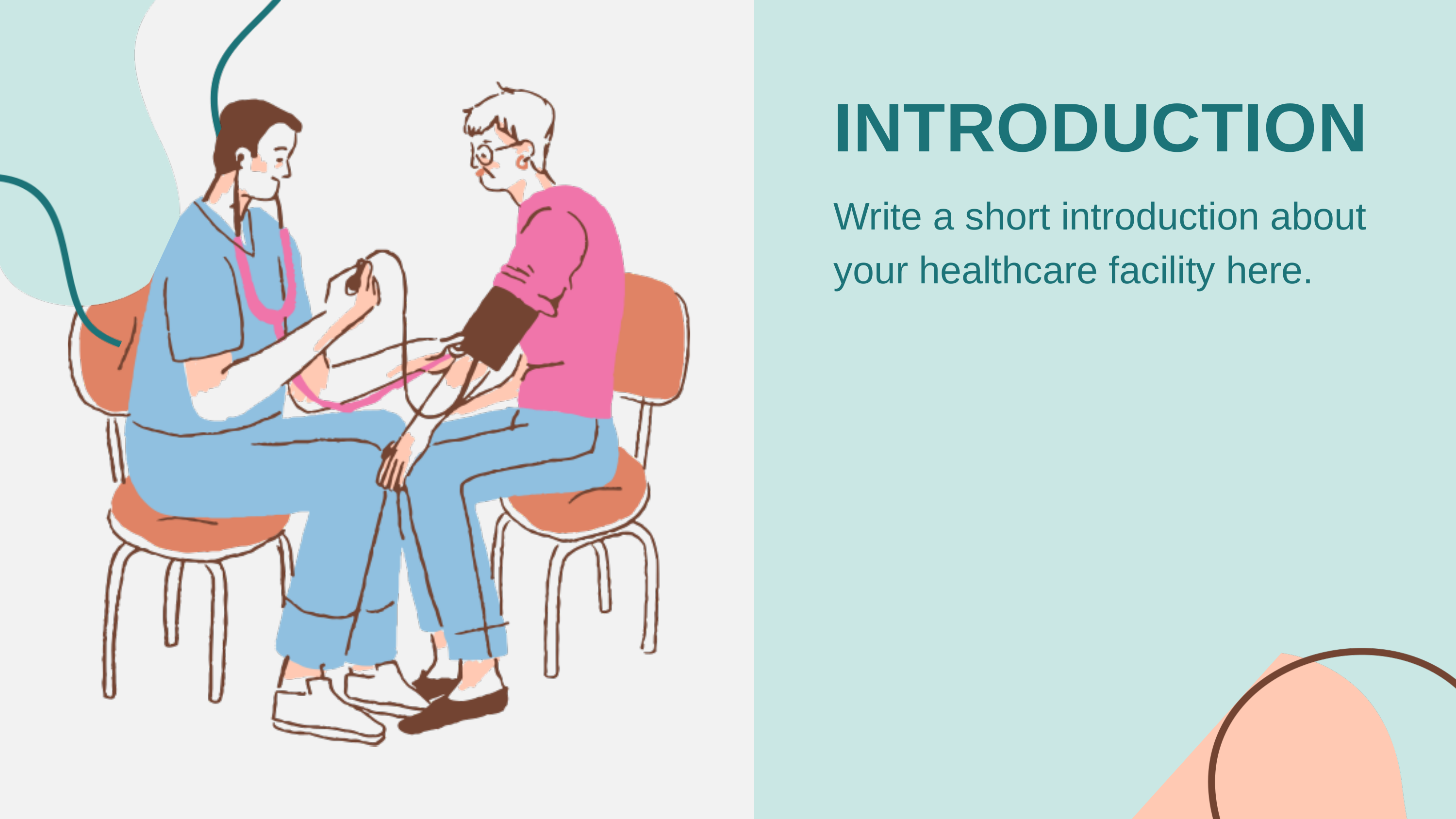

INTRODUCTION

Write a short introduction about your healthcare facility here.